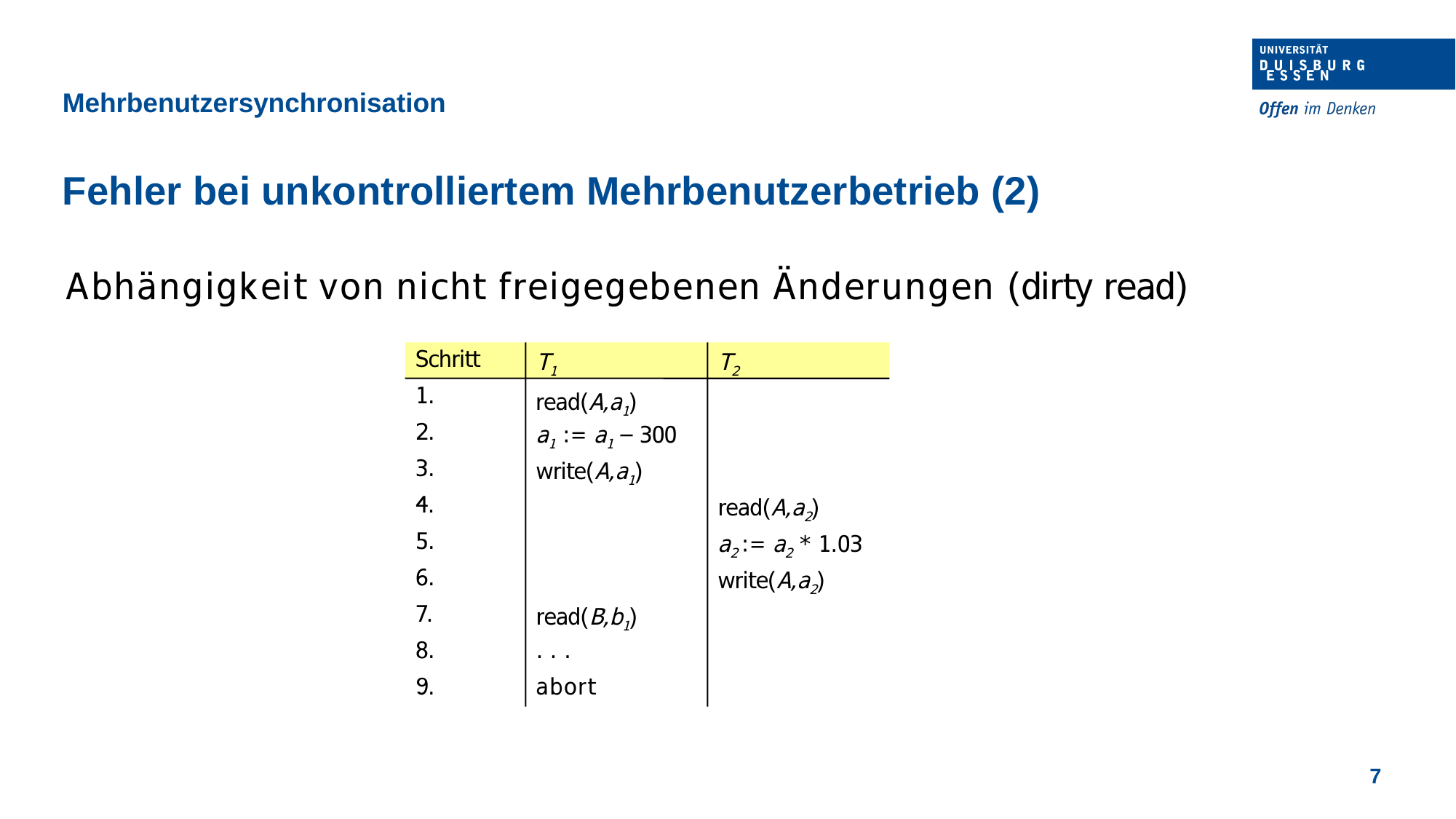

Mehrbenutzersynchronisation
Fehler bei unkontrolliertem Mehrbenutzerbetrieb (2)
Abhängigkeit von nicht freigegebenen Änderungen (dirty read)
Schritt
1.
2.
3.
4.
5.
6.
7.
8.
9.

T1
a1 := a1 – 300
write(A,a1)

read(B,b1)
. . .
abort
T2

read(A,a2)
a2 := a2 * 1.03
write(A,a2)

read(A,a1)
7